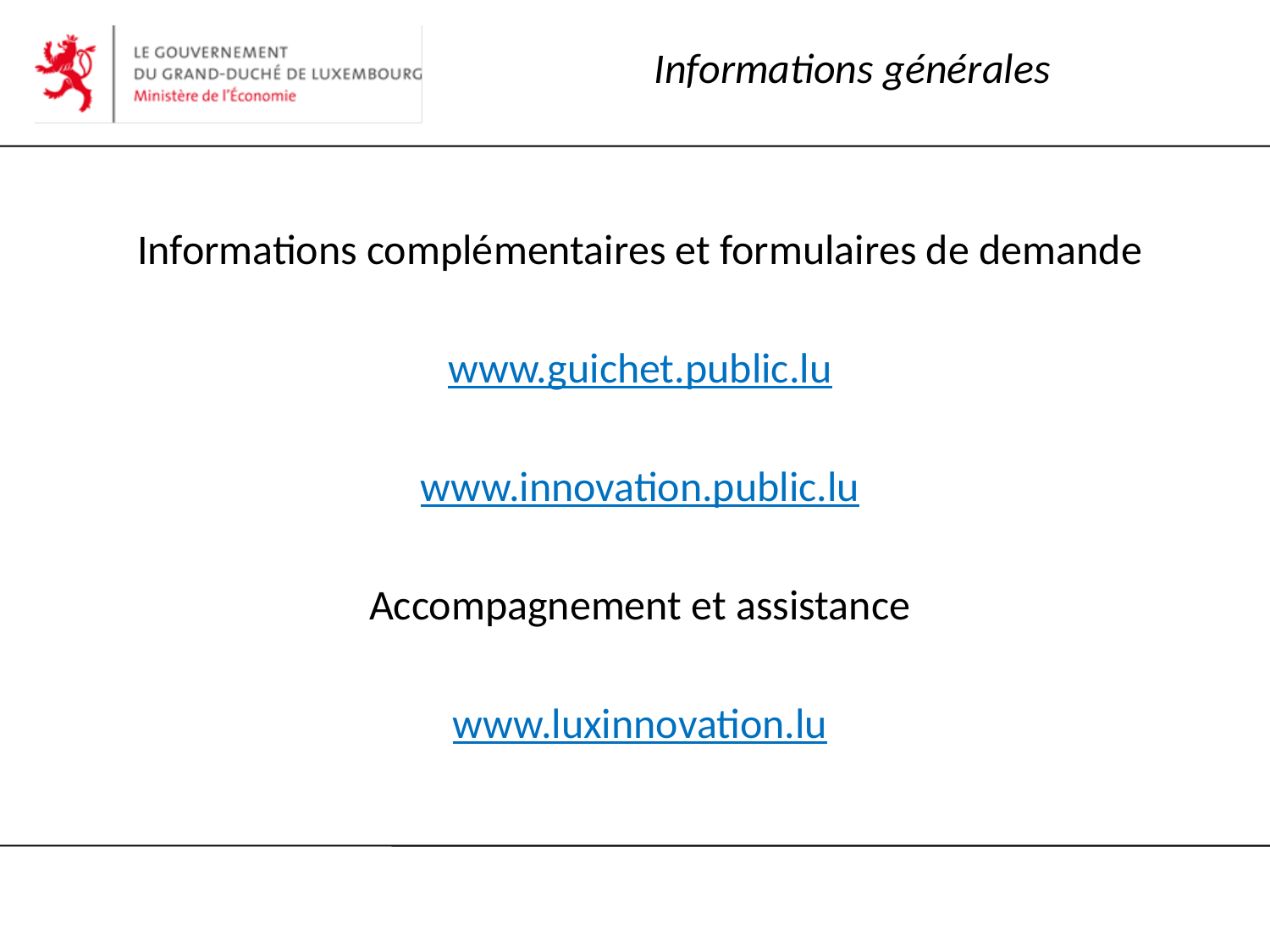

# Informations générales
Informations complémentaires et formulaires de demande

www.guichet.public.lu

www.innovation.public.lu

Accompagnement et assistance

www.luxinnovation.lu